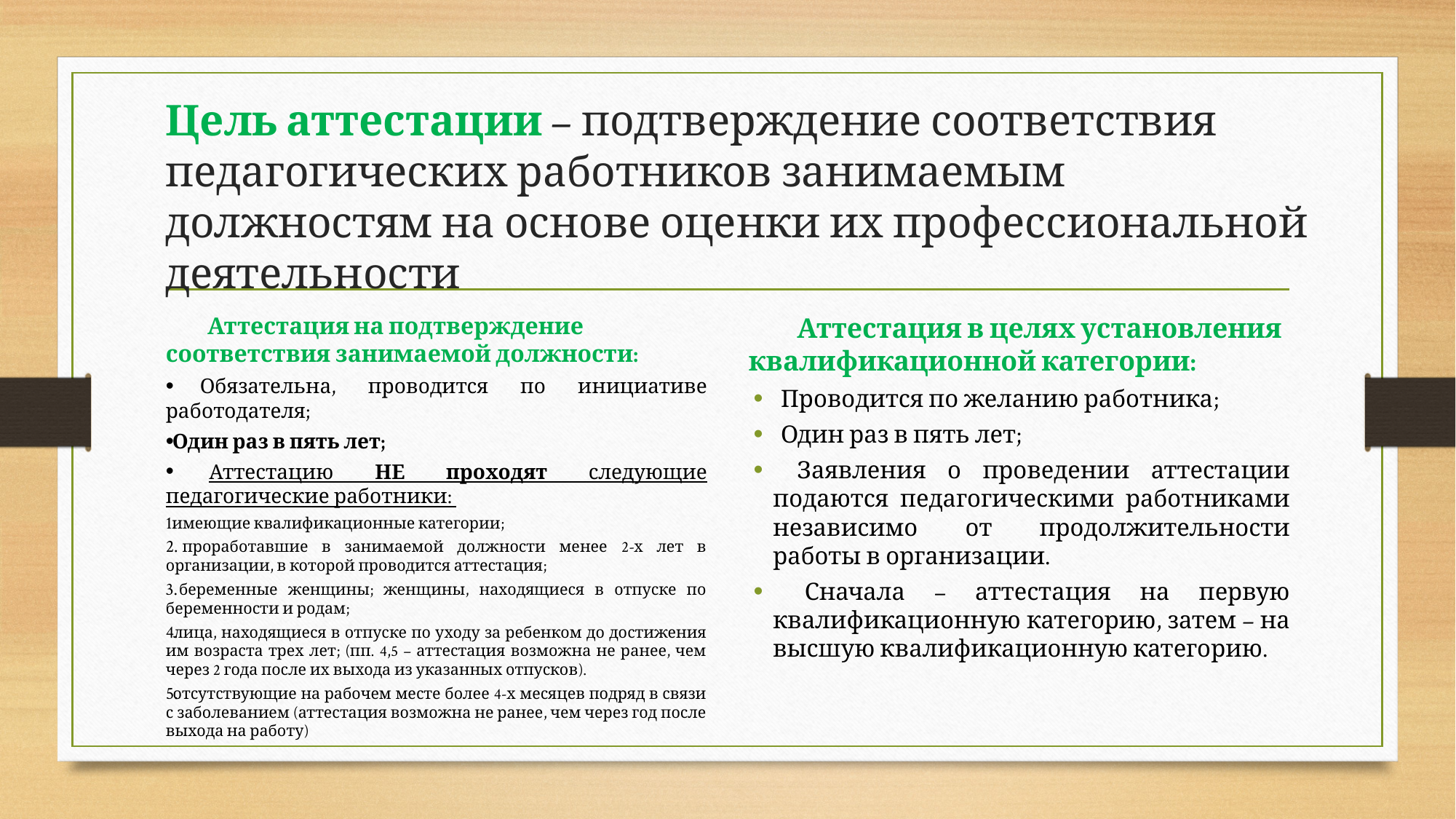

# Цель аттестации – подтверждение соответствия педагогических работников занимаемым должностям на основе оценки их профессиональной деятельности
Аттестация на подтверждение соответствия занимаемой должности:
 Обязательна, проводится по инициативе работодателя;
 Один раз в пять лет;
 Аттестацию НЕ проходят следующие педагогические работники:
 имеющие квалификационные категории;
 проработавшие в занимаемой должности менее 2-х лет в организации, в которой проводится аттестация;
 беременные женщины; женщины, находящиеся в отпуске по беременности и родам;
 лица, находящиеся в отпуске по уходу за ребенком до достижения им возраста трех лет; (пп. 4,5 – аттестация возможна не ранее, чем через 2 года после их выхода из указанных отпусков).
 отсутствующие на рабочем месте более 4-х месяцев подряд в связи с заболеванием (аттестация возможна не ранее, чем через год после выхода на работу)

Аттестация в целях установления квалификационной категории:
 Проводится по желанию работника;
 Один раз в пять лет;
 Заявления о проведении аттестации подаются педагогическими работниками независимо от продолжительности работы в организации.
 Сначала – аттестация на первую квалификационную категорию, затем – на высшую квалификационную категорию.